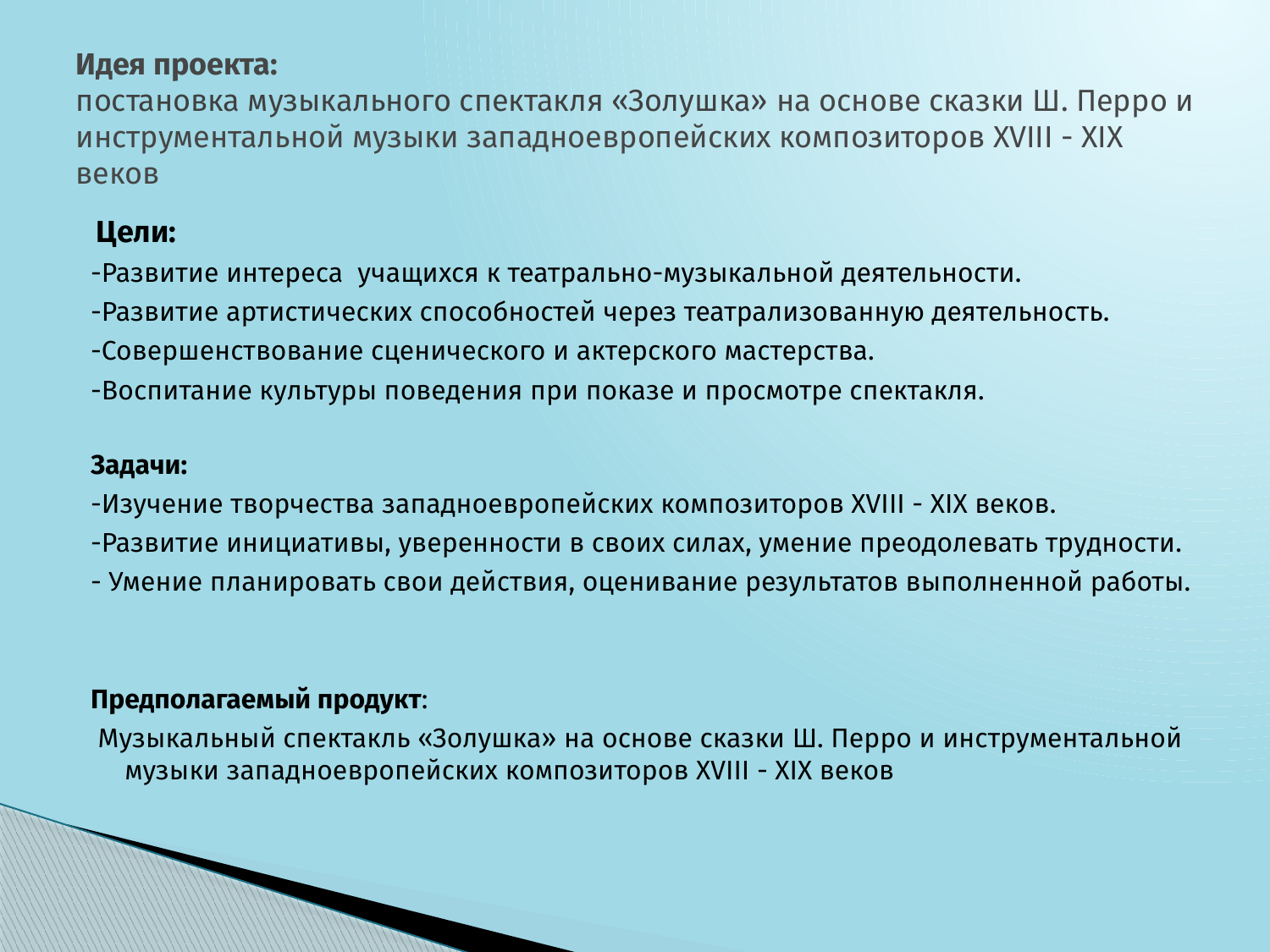

# Идея проекта: постановка музыкального спектакля «Золушка» на основе сказки Ш. Перро и инструментальной музыки западноевропейских композиторов XVIII - XIX веков
 Цели:
-Развитие интереса  учащихся к театрально-музыкальной деятельности.
-Развитие артистических способностей через театрализованную деятельность.
-Совершенствование сценического и актерского мастерства.
-Воспитание культуры поведения при показе и просмотре спектакля.

Задачи:
-Изучение творчества западноевропейских композиторов XVIII - XIX веков.
-Развитие инициативы, уверенности в своих силах, умение преодолевать трудности.
- Умение планировать свои действия, оценивание результатов выполненной работы.

Предполагаемый продукт:
 Музыкальный спектакль «Золушка» на основе сказки Ш. Перро и инструментальной музыки западноевропейских композиторов XVIII - XIX веков